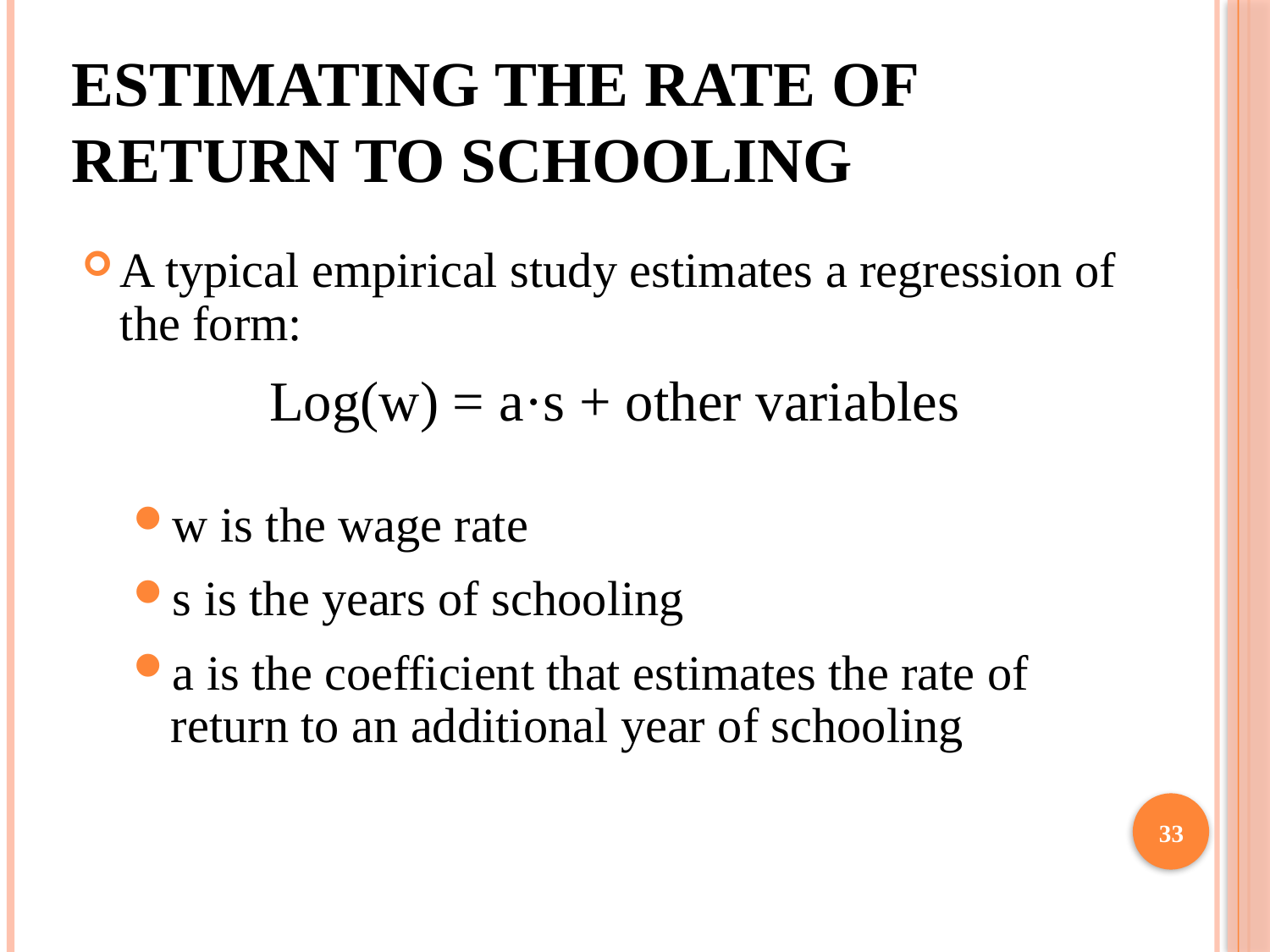

# Estimating the Rate of Return to Schooling
A typical empirical study estimates a regression of the form:
Log(w) = a·s + other variables

w is the wage rate
s is the years of schooling
a is the coefficient that estimates the rate of return to an additional year of schooling
33